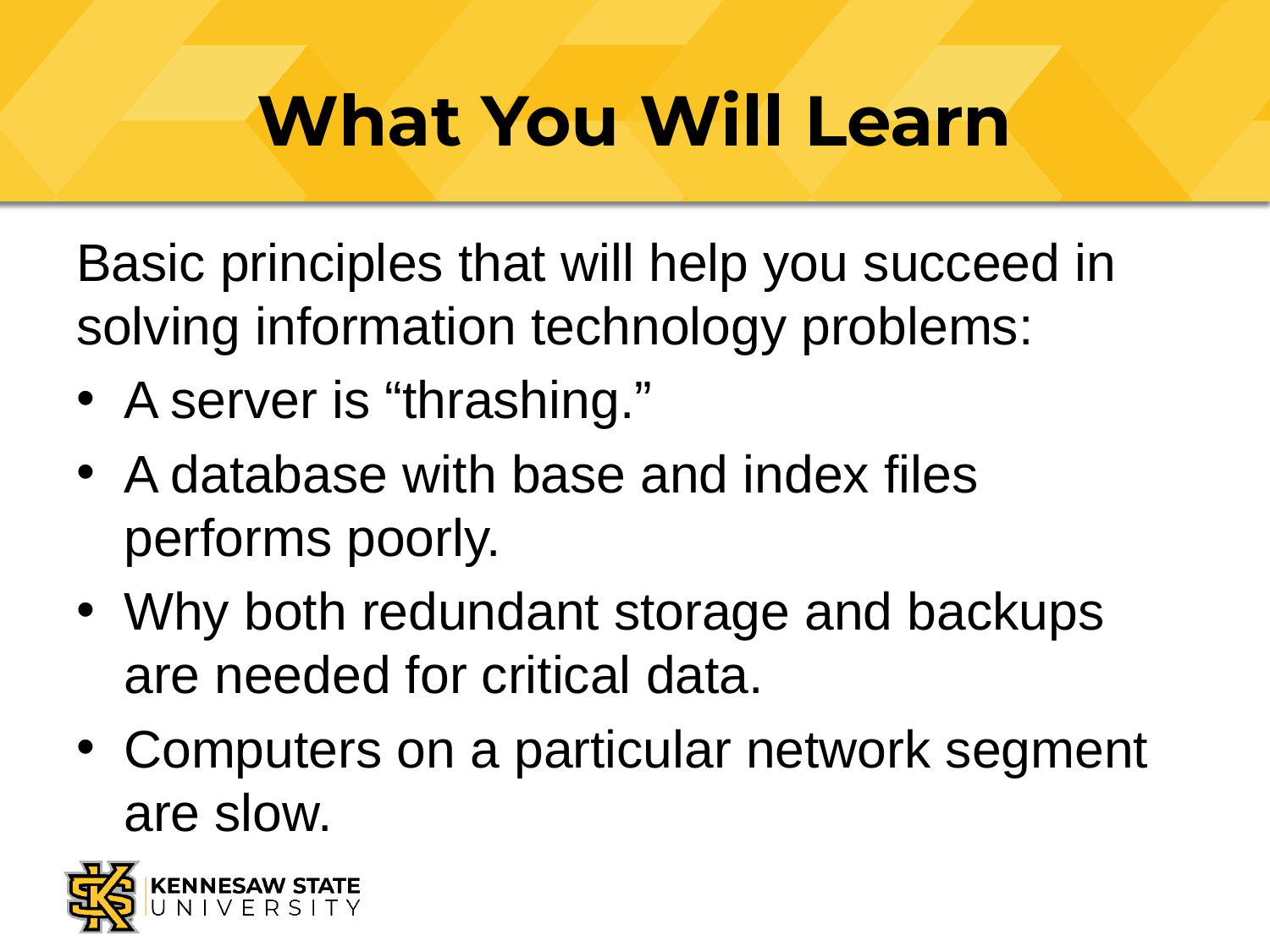

# What You Will Learn
Basic principles that will help you succeed in solving information technology problems:
A server is “thrashing.”
A database with base and index files performs poorly.
Why both redundant storage and backups are needed for critical data.
Computers on a particular network segment are slow.